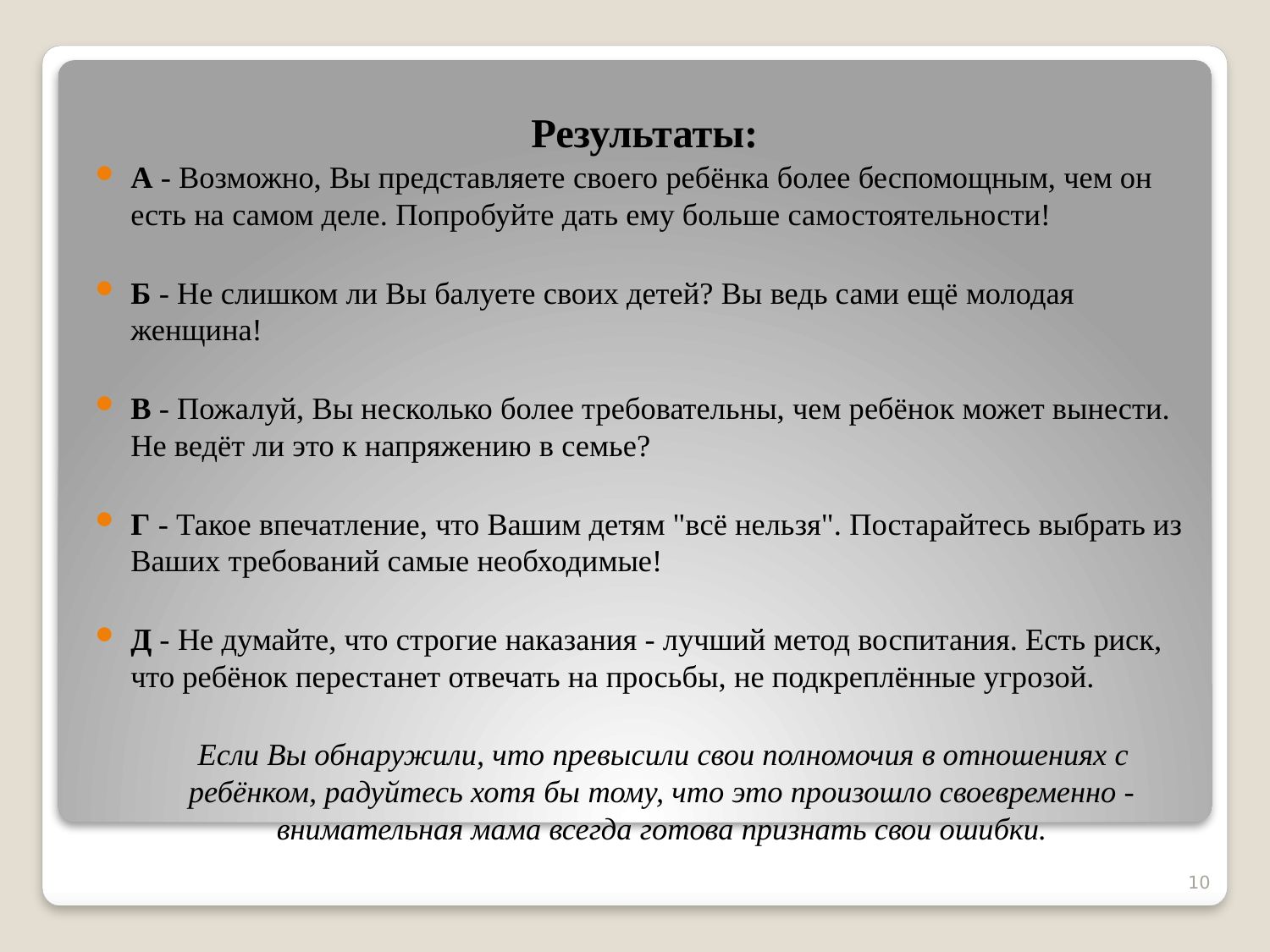

Результаты:
А - Возможно, Вы представляете своего ребёнка более беспомощным, чем он есть на самом деле. Попробуйте дать ему больше самостоятельности!

Б - Не слишком ли Вы балуете своих детей? Вы ведь сами ещё молодая женщина!

В - Пожалуй, Вы несколько более требовательны, чем ребёнок может вынести. Не ведёт ли это к напряжению в семье?

Г - Такое впечатление, что Вашим детям "всё нельзя". Постарайтесь выбрать из Ваших требований самые необходимые!

Д - Не думайте, что строгие наказания - лучший метод воспитания. Есть риск, что ребёнок перестанет отвечать на просьбы, не подкреплённые угрозой.

     Если Вы обнаружили, что превысили свои полномочия в отношениях с ребёнком, радуйтесь хотя бы тому, что это произошло своевременно - внимательная мама всегда готова признать свои ошибки.

10